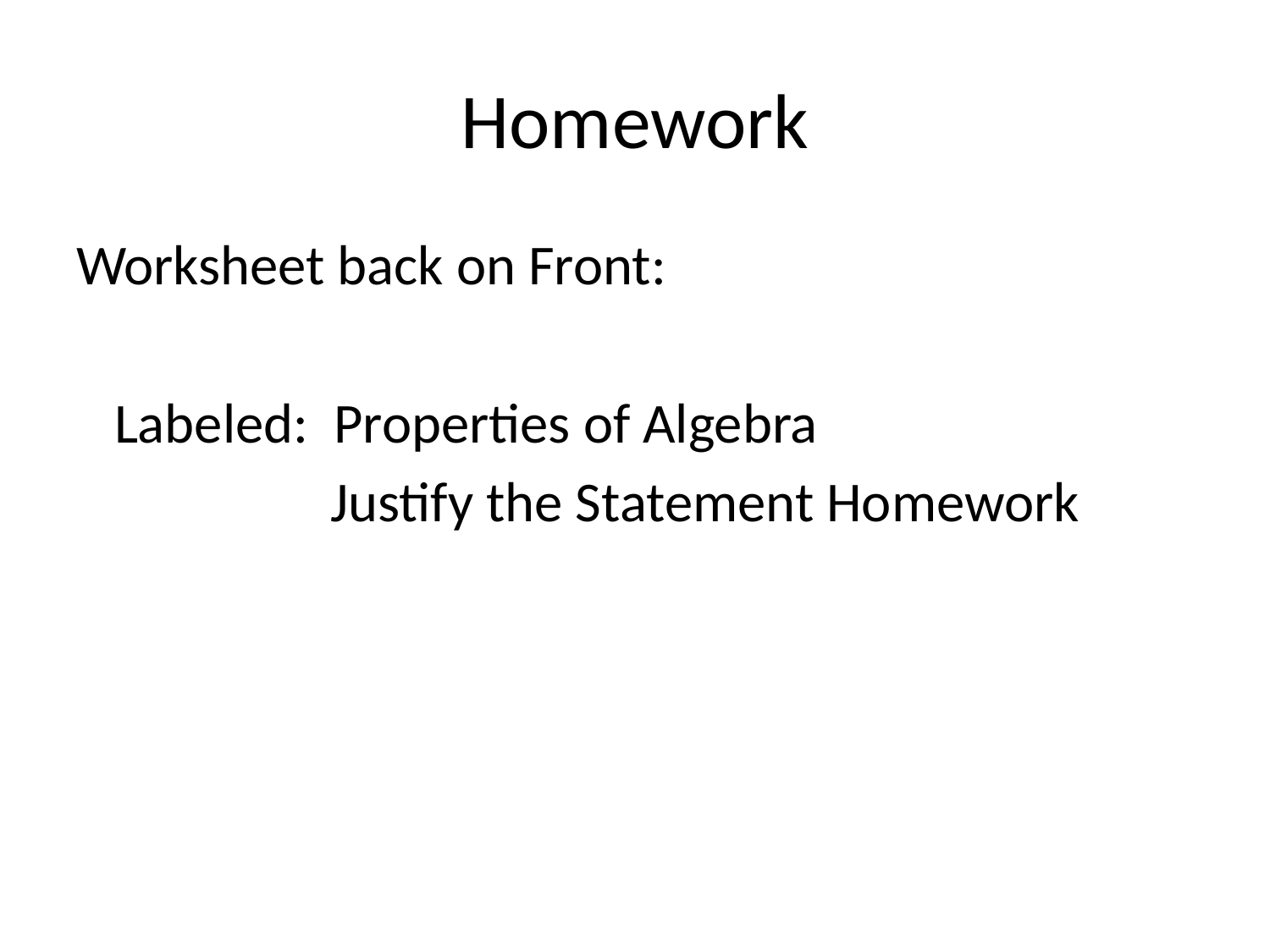

# Homework
Worksheet back on Front:

   Labeled:  Properties of Algebra
                    Justify the Statement Homework